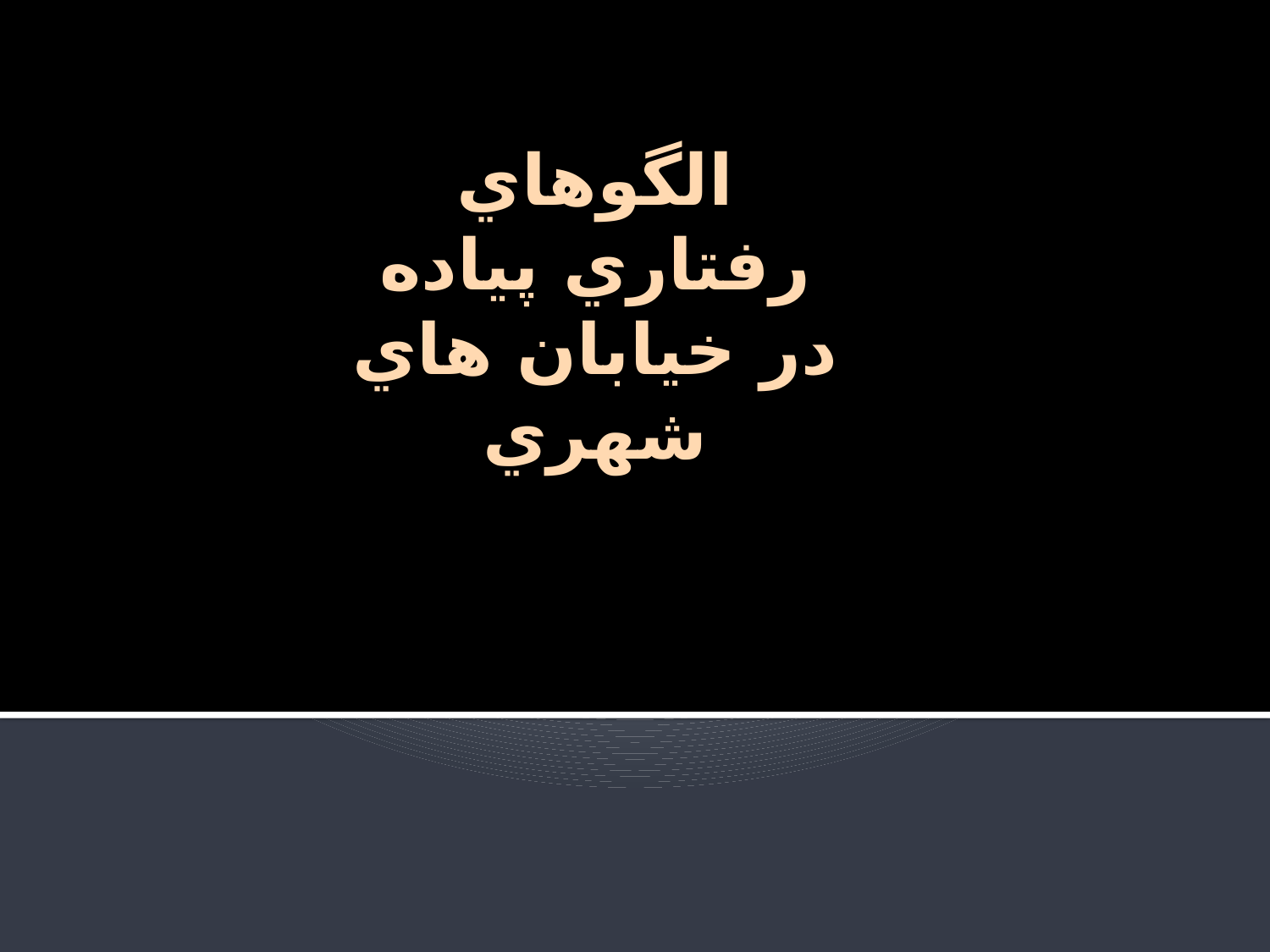

الگوهاي رفتاري پياده در خيابان هاي شهري